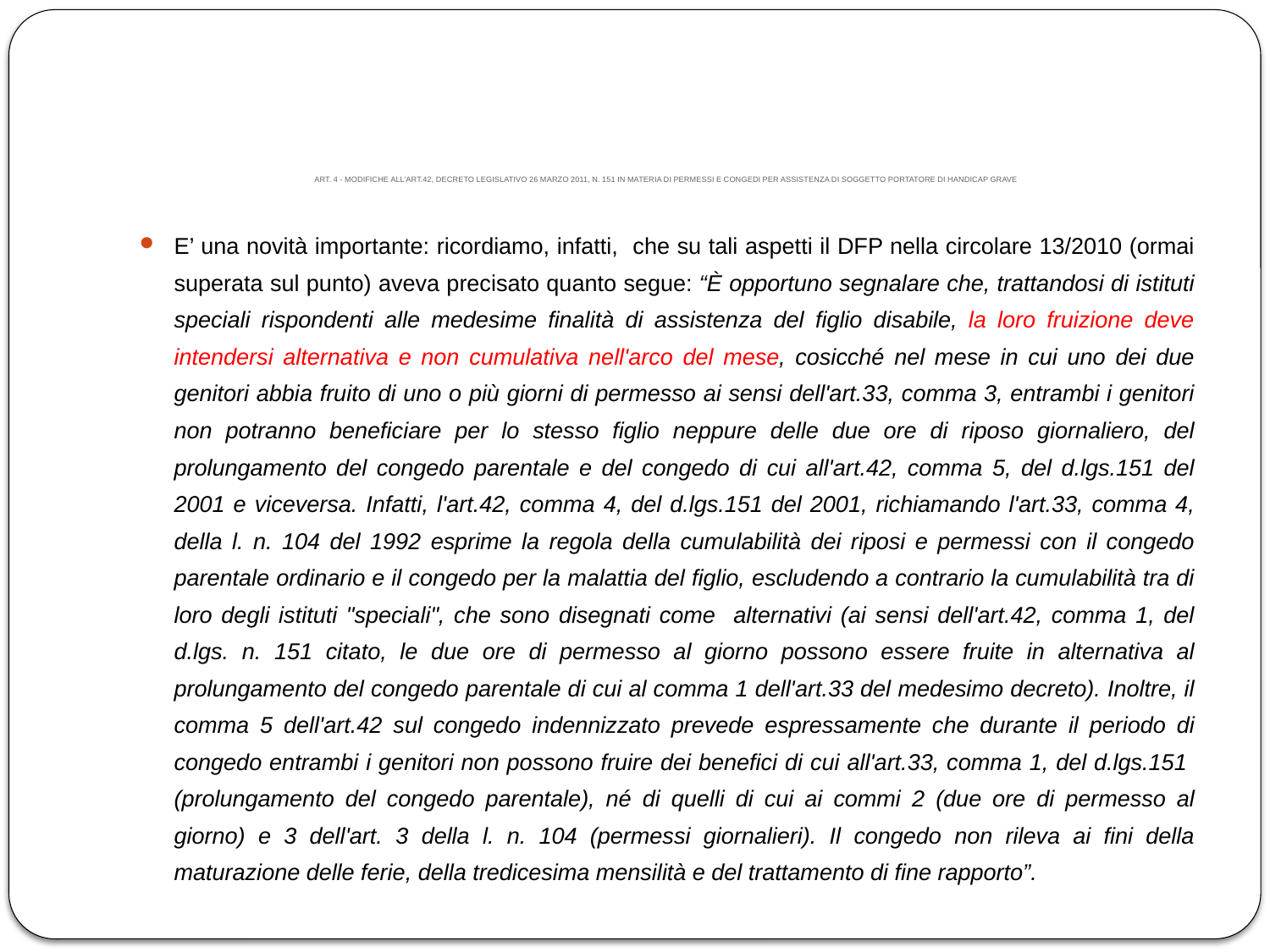

# Art. 4 - Modifiche all’art.42, decreto legislativo 26 marzo 2011, n. 151 in materia di permessi e congedi per assistenza di soggetto portatore di handicap grave
E’ una novità importante: ricordiamo, infatti,  che su tali aspetti il DFP nella circolare 13/2010 (ormai superata sul punto) aveva precisato quanto segue: “È opportuno segnalare che, trattandosi di istituti speciali rispondenti alle medesime finalità di assistenza del figlio disabile, la loro fruizione deve intendersi alternativa e non cumulativa nell'arco del mese, cosicché nel mese in cui uno dei due genitori abbia fruito di uno o più giorni di permesso ai sensi dell'art.33, comma 3, entrambi i genitori non potranno beneficiare per lo stesso figlio neppure delle due ore di riposo giornaliero, del prolungamento del congedo parentale e del congedo di cui all'art.42, comma 5, del d.lgs.151 del 2001 e viceversa. Infatti, l'art.42, comma 4, del d.lgs.151 del 2001, richiamando l'art.33, comma 4, della l. n. 104 del 1992 esprime la regola della cumulabilità dei riposi e permessi con il congedo parentale ordinario e il congedo per la malattia del figlio, escludendo a contrario la cumulabilità tra di loro degli istituti "speciali", che sono disegnati come  alternativi (ai sensi dell'art.42, comma 1, del d.lgs. n. 151 citato, le due ore di permesso al giorno possono essere fruite in alternativa al prolungamento del congedo parentale di cui al comma 1 dell'art.33 del medesimo decreto). Inoltre, il comma 5 dell'art.42 sul congedo indennizzato prevede espressamente che durante il periodo di congedo entrambi i genitori non possono fruire dei benefici di cui all'art.33, comma 1, del d.lgs.151  (prolungamento del congedo parentale), né di quelli di cui ai commi 2 (due ore di permesso al giorno) e 3 dell'art. 3 della l. n. 104 (permessi giornalieri). Il congedo non rileva ai fini della maturazione delle ferie, della tredicesima mensilità e del trattamento di fine rapporto”.